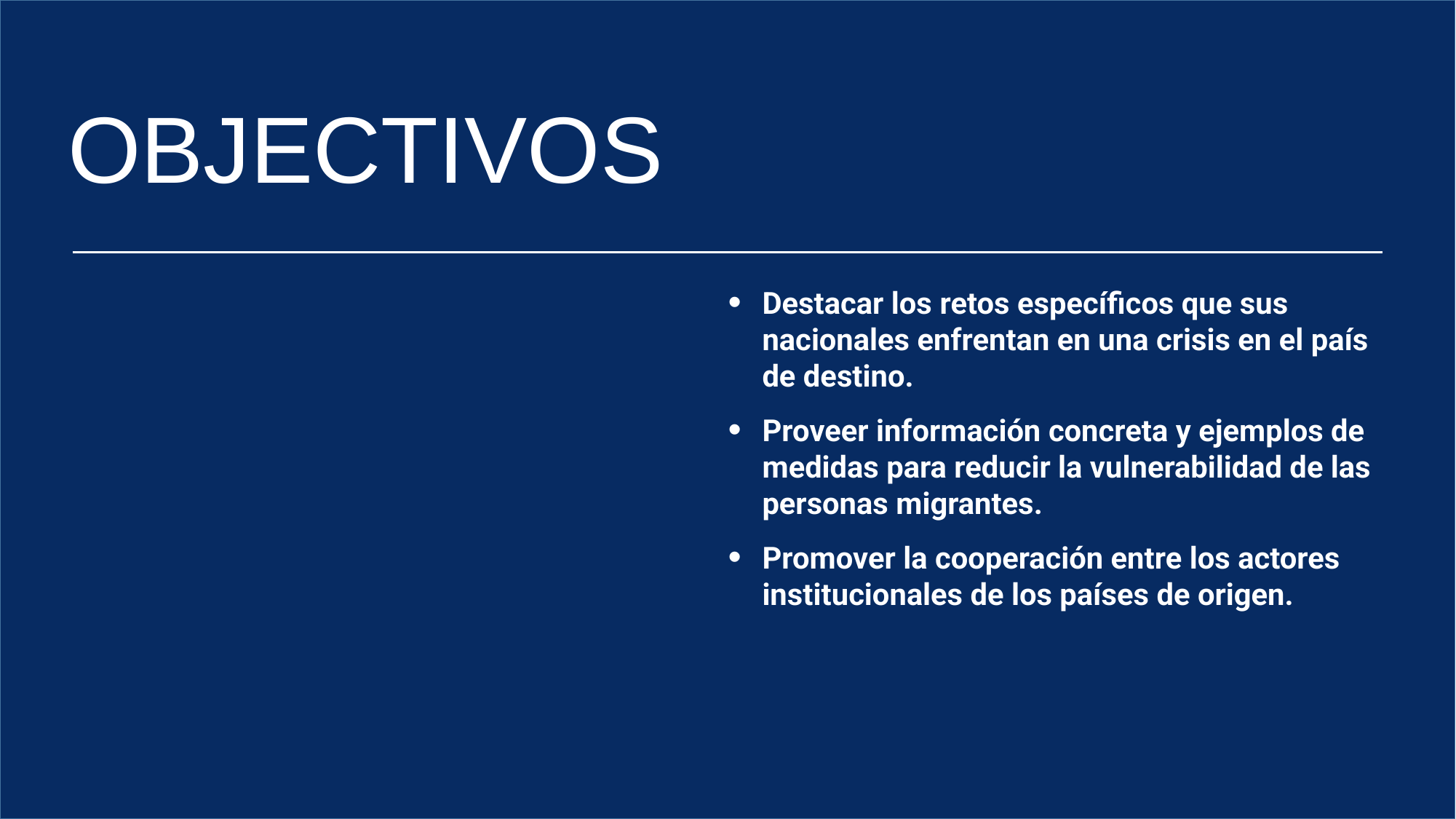

OBJECTIVOS
Destacar los retos específicos que sus nacionales enfrentan en una crisis en el país de destino.
Proveer información concreta y ejemplos de medidas para reducir la vulnerabilidad de las personas migrantes.
Promover la cooperación entre los actores institucionales de los países de origen.